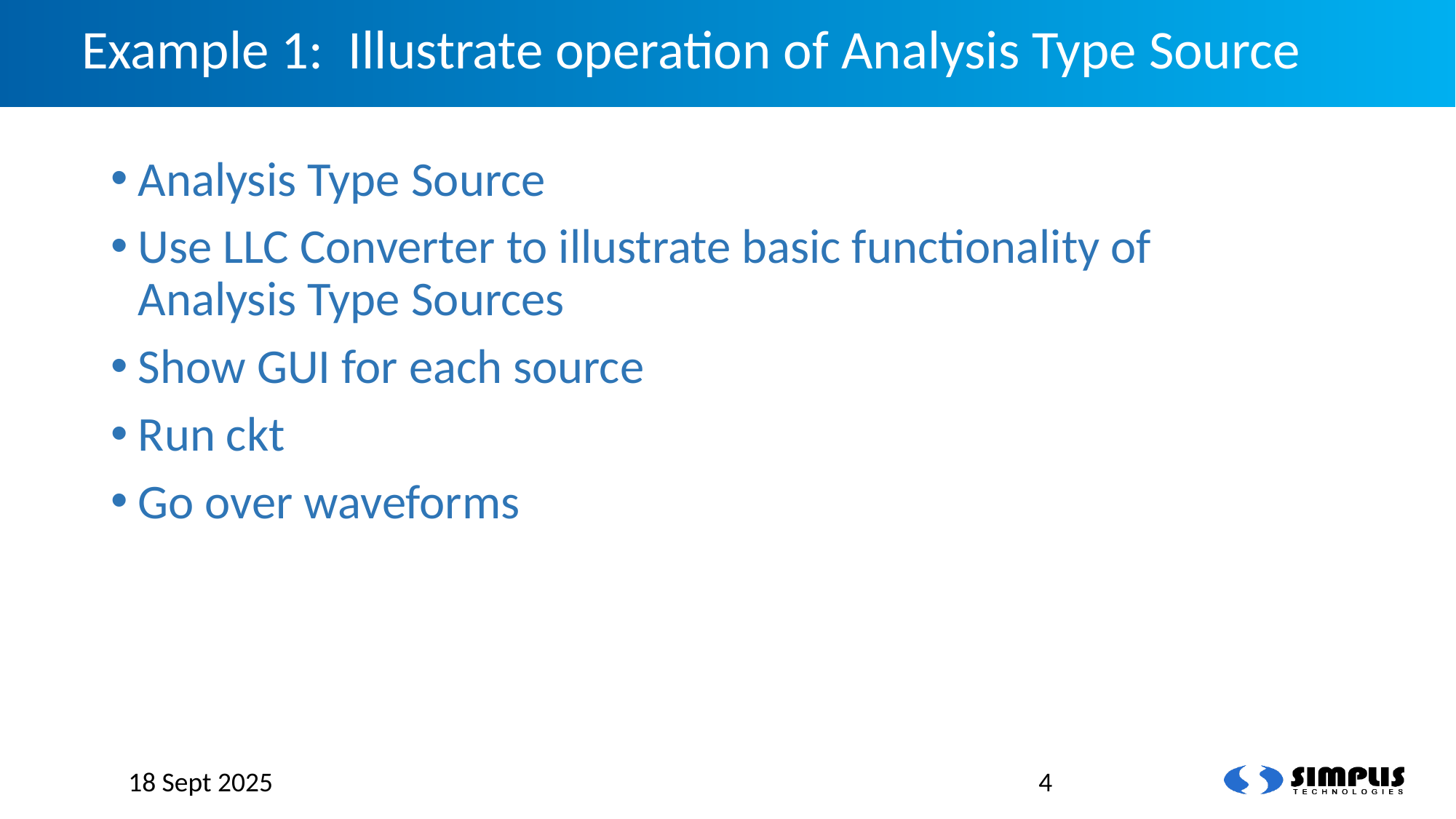

# Example 1:  Illustrate operation of Analysis Type Source
Analysis Type Source
Use LLC Converter to illustrate basic functionality of           	Analysis Type Sources
Show GUI for each source
Run ckt
Go over waveforms

18 Sept 2025
4